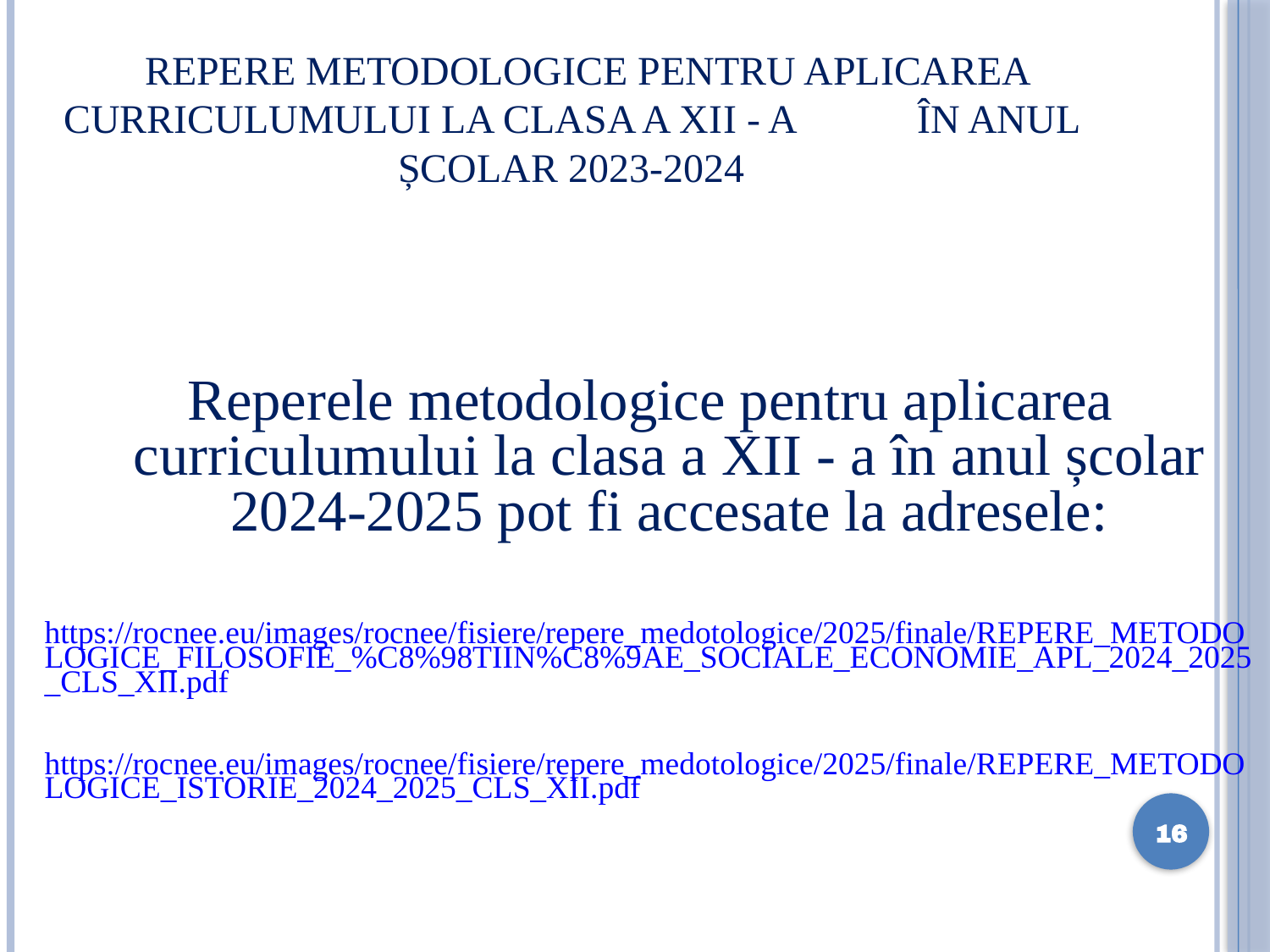

REPERE METODOLOGICE PENTRU APLICAREA        		CURRICULUMULUI LA CLASA A XII - A 		ÎN ANUL ȘCOLAR 2023-2024

Reperele metodologice pentru aplicarea curriculumului la clasa a XII - a în anul școlar 2024-2025 pot fi accesate la adresele:

https://rocnee.eu/images/rocnee/fisiere/repere_medotologice/2025/finale/REPERE_METODOLOGICE_FILOSOFIE_%C8%98TIIN%C8%9AE_SOCIALE_ECONOMIE_APL_2024_2025_CLS_XII.pdf

https://rocnee.eu/images/rocnee/fisiere/repere_medotologice/2025/finale/REPERE_METODOLOGICE_ISTORIE_2024_2025_CLS_XII.pdf

16